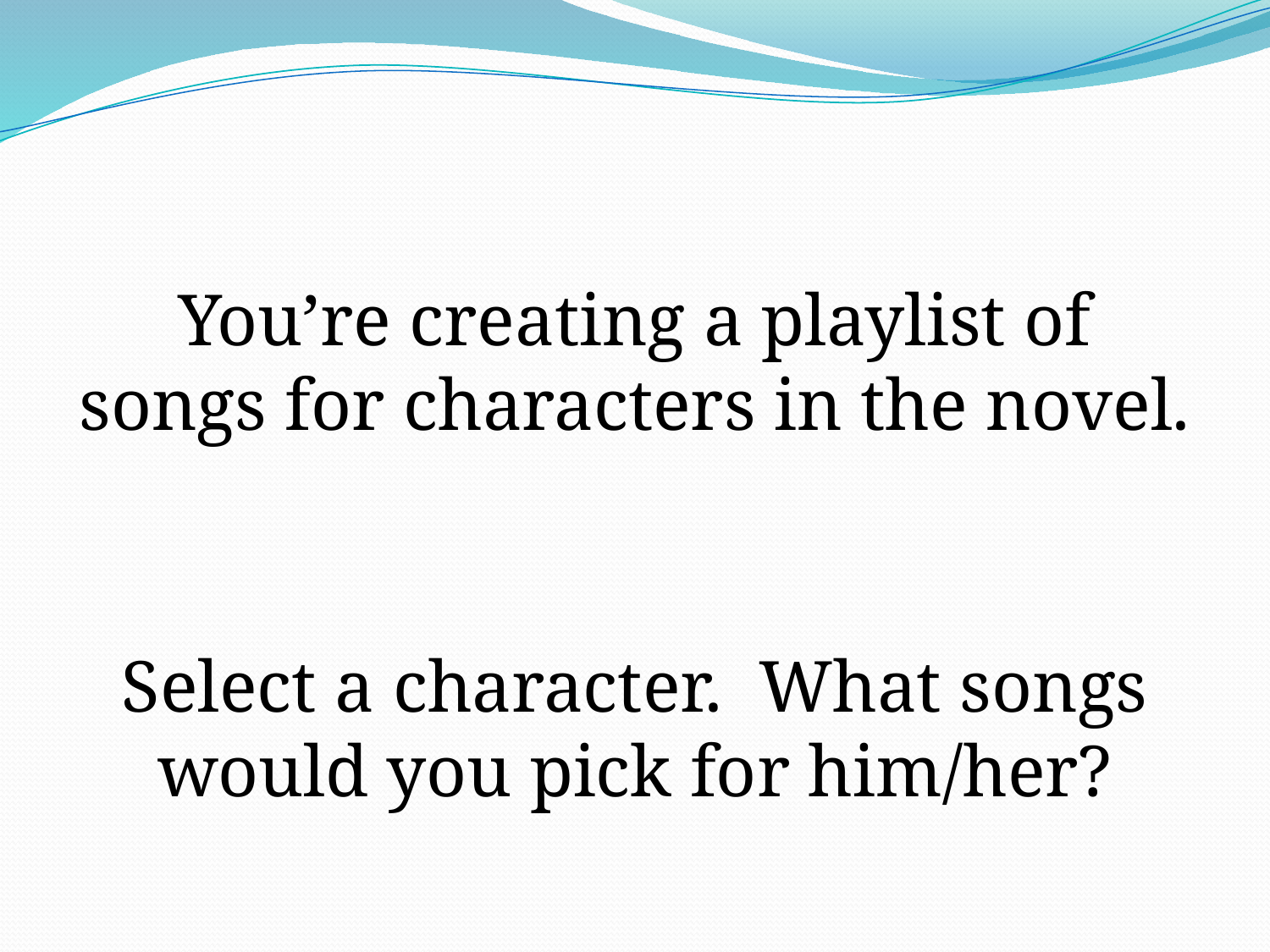

You’re creating a playlist of songs for characters in the novel.

Select a character.  What songs would you pick for him/her?